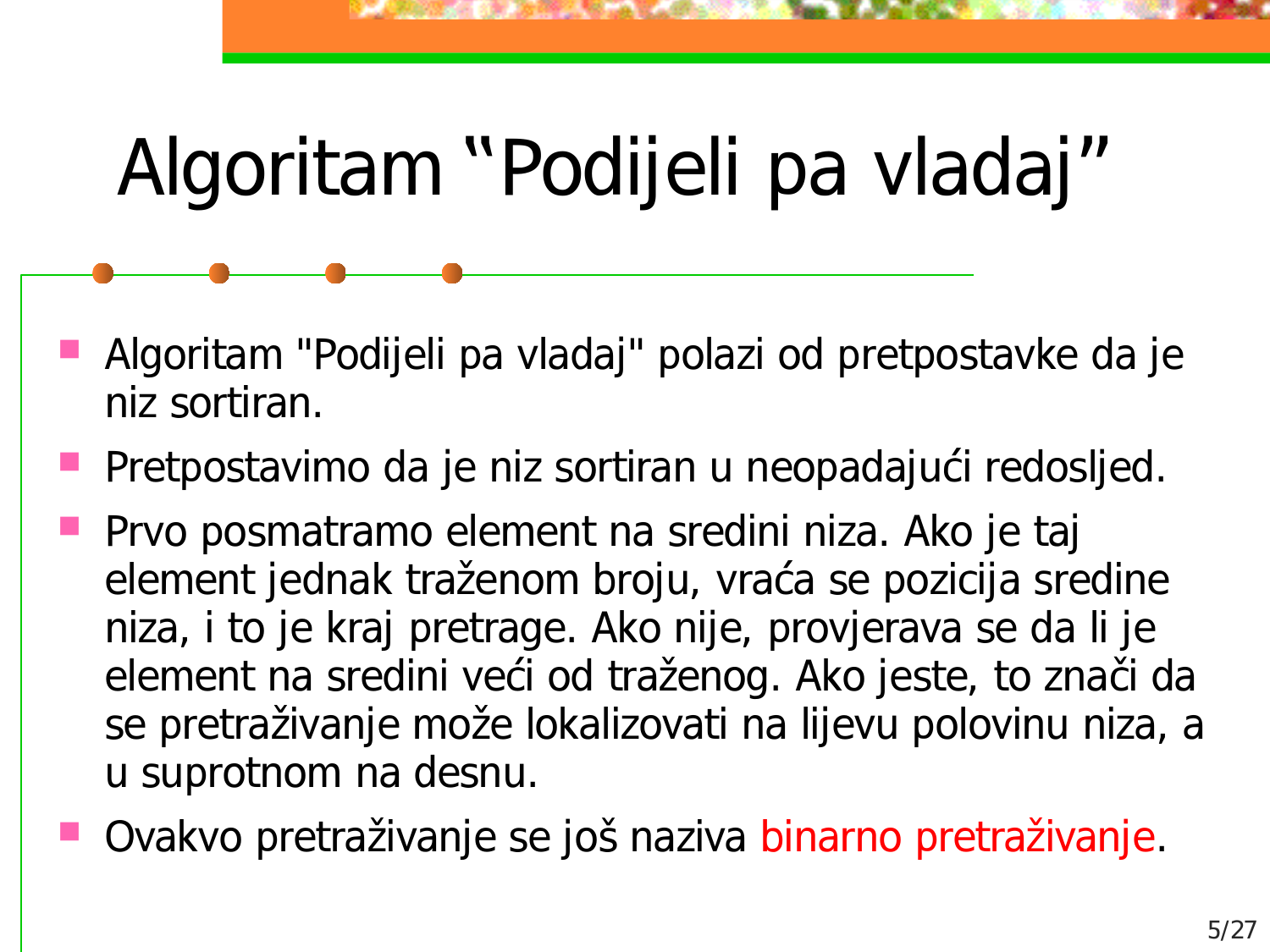

# Algoritam “Podijeli pa vladaj”
Algoritam "Podijeli pa vladaj" polazi od pretpostavke da je niz sortiran.
Pretpostavimo da je niz sortiran u neopadajući redosljed.
Prvo posmatramo element na sredini niza. Ako je taj element jednak traženom broju, vraća se pozicija sredine niza, i to je kraj pretrage. Ako nije, provjerava se da li je element na sredini veći od traženog. Ako jeste, to znači da se pretraživanje može lokalizovati na lijevu polovinu niza, a u suprotnom na desnu.
Ovakvo pretraživanje se još naziva binarno pretraživanje.
5/27